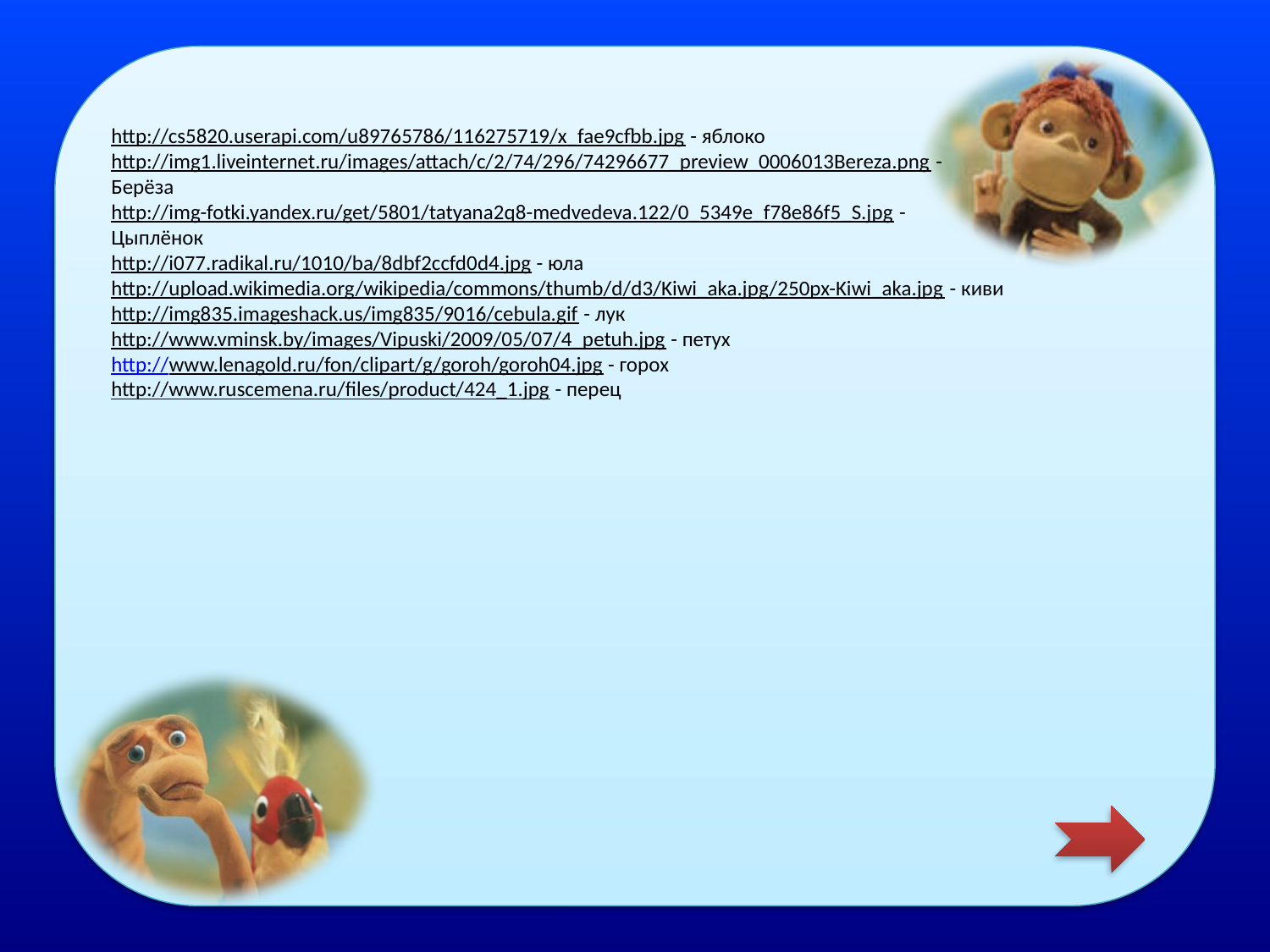

http://cs5820.userapi.com/u89765786/116275719/x_fae9cfbb.jpg - яблоко
http://img1.liveinternet.ru/images/attach/c/2/74/296/74296677_preview_0006013Bereza.png -
Берёза
http://img-fotki.yandex.ru/get/5801/tatyana2q8-medvedeva.122/0_5349e_f78e86f5_S.jpg -
Цыплёнок
http://i077.radikal.ru/1010/ba/8dbf2ccfd0d4.jpg - юла
http://upload.wikimedia.org/wikipedia/commons/thumb/d/d3/Kiwi_aka.jpg/250px-Kiwi_aka.jpg - киви
http://img835.imageshack.us/img835/9016/cebula.gif - лук
http://www.vminsk.by/images/Vipuski/2009/05/07/4_petuh.jpg - петух
http://www.lenagold.ru/fon/clipart/g/goroh/goroh04.jpg - горох
http://www.ruscemena.ru/files/product/424_1.jpg - перец